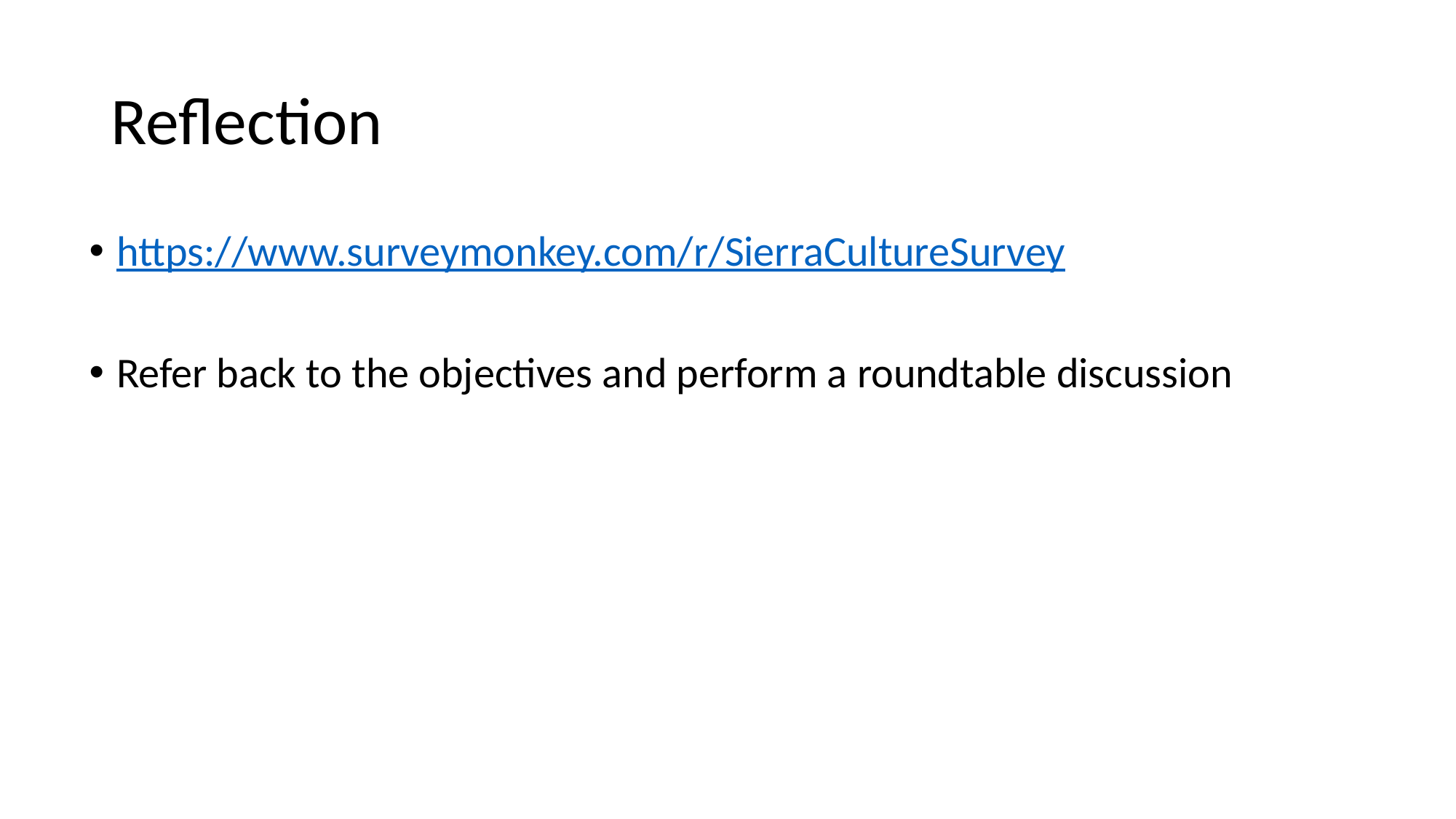

# Reflection
https://www.surveymonkey.com/r/SierraCultureSurvey

Refer back to the objectives and perform a roundtable discussion